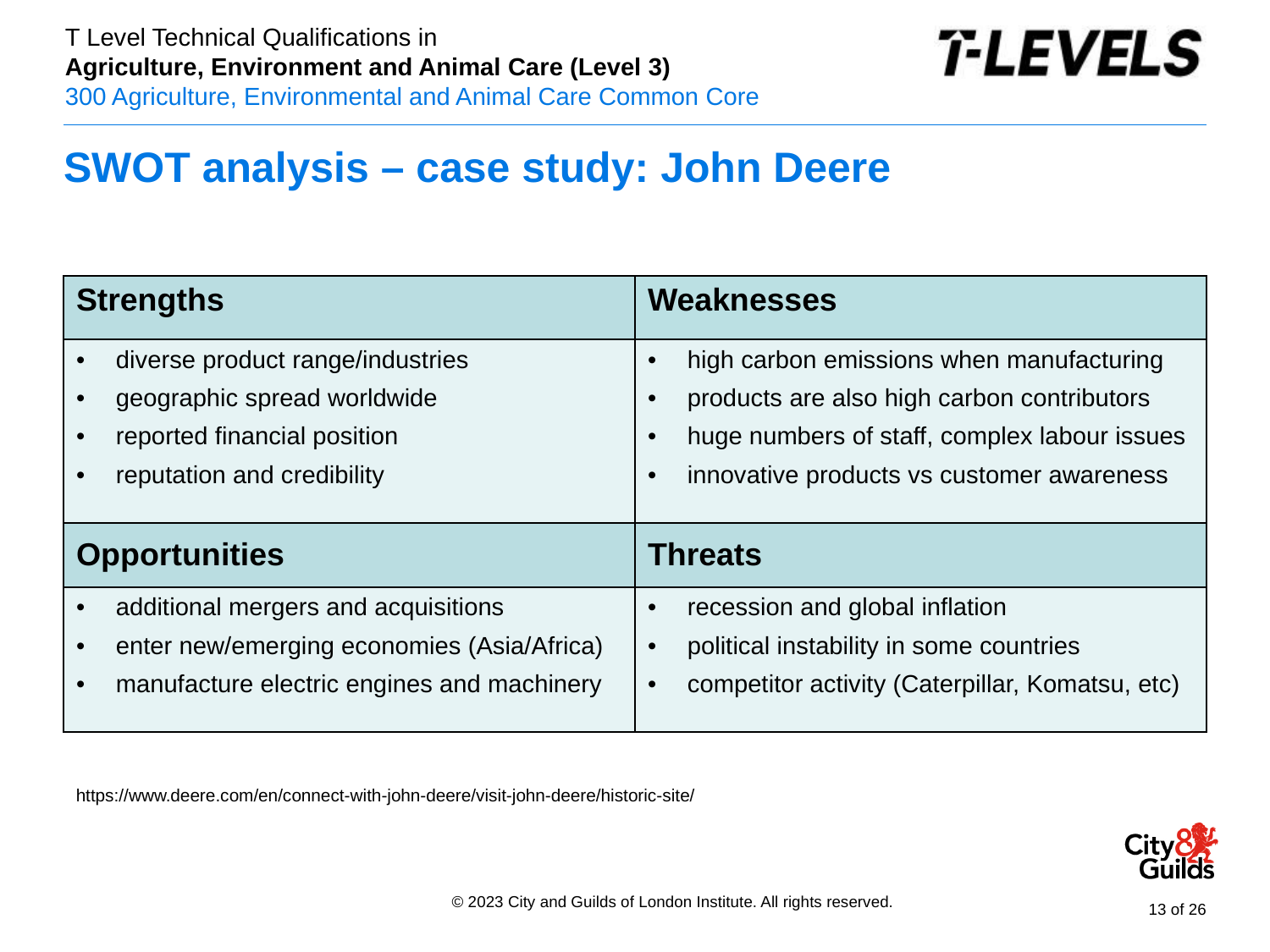

# SWOT analysis – case study: John Deere

| Strengths | Weaknesses |
| --- | --- |
| diverse product range/industries geographic spread worldwide reported financial position reputation and credibility | high carbon emissions when manufacturing products are also high carbon contributors huge numbers of staff, complex labour issues innovative products vs customer awareness |
| Opportunities | Threats |
| additional mergers and acquisitions enter new/emerging economies (Asia/Africa) manufacture electric engines and machinery | recession and global inflation political instability in some countries competitor activity (Caterpillar, Komatsu, etc) |
https://www.deere.com/en/connect-with-john-deere/visit-john-deere/historic-site/